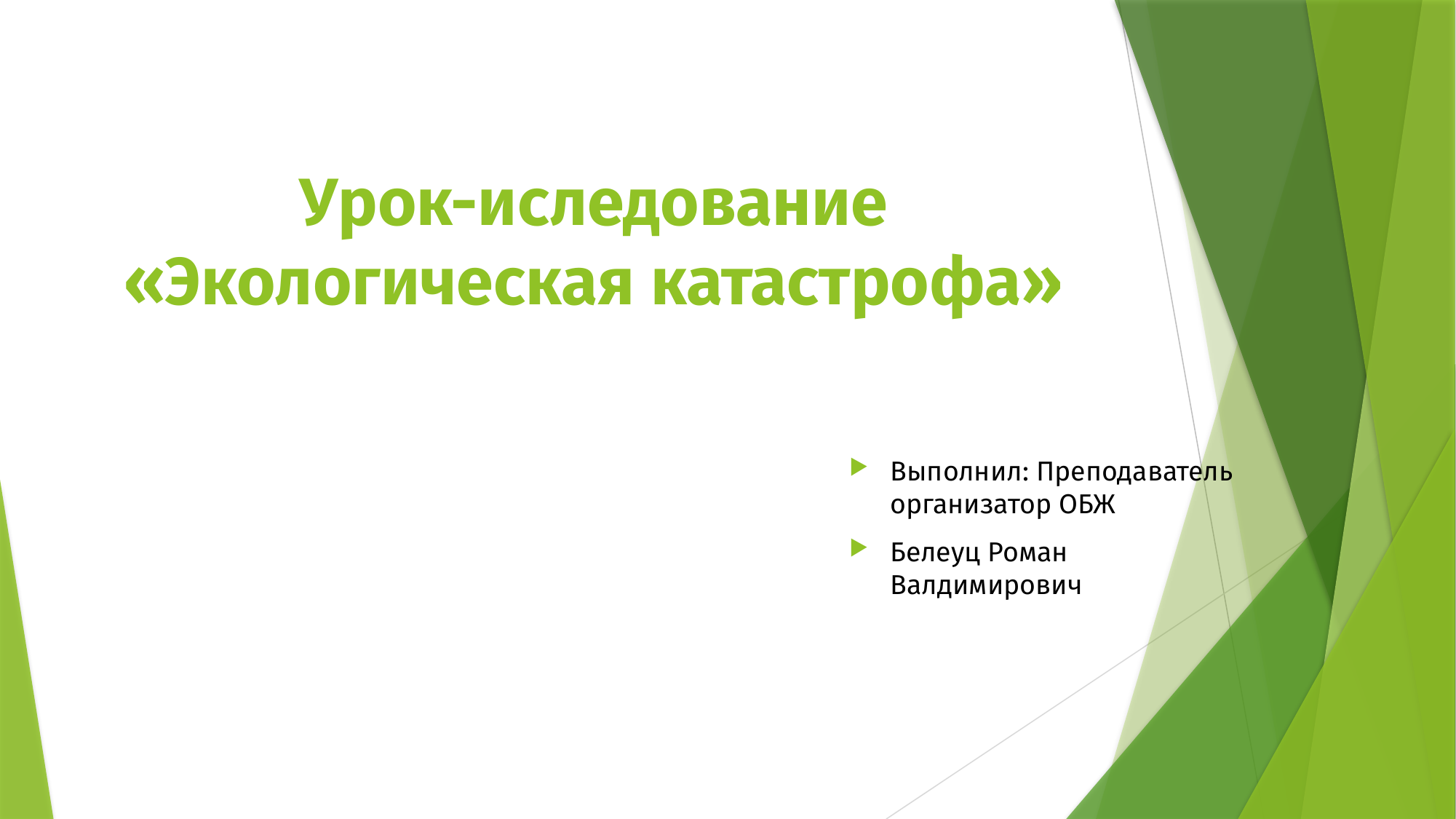

# Урок-иследование «Экологическая катастрофа»
Выполнил: Преподаватель организатор ОБЖ
Белеуц Роман Валдимирович